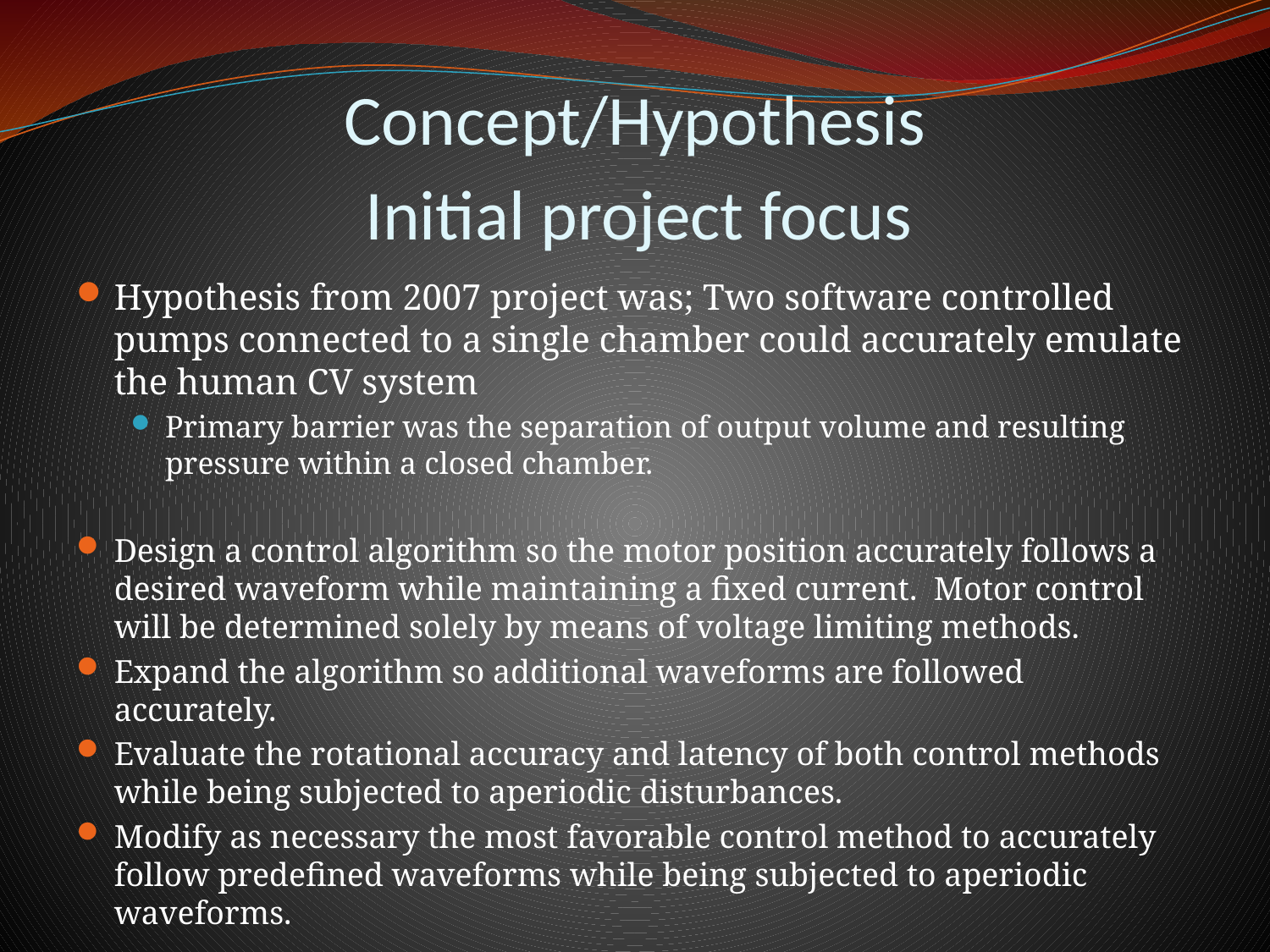

Concept/Hypothesis
   Initial project focus
Hypothesis from 2007 project was; Two software controlled pumps connected to a single chamber could accurately emulate the human CV system
Primary barrier was the separation of output volume and resulting pressure within a closed chamber.

Design a control algorithm so the motor position accurately follows a desired waveform while maintaining a fixed current.  Motor control will be determined solely by means of voltage limiting methods.
Expand the algorithm so additional waveforms are followed accurately.
Evaluate the rotational accuracy and latency of both control methods while being subjected to aperiodic disturbances.
Modify as necessary the most favorable control method to accurately follow predefined waveforms while being subjected to aperiodic waveforms.